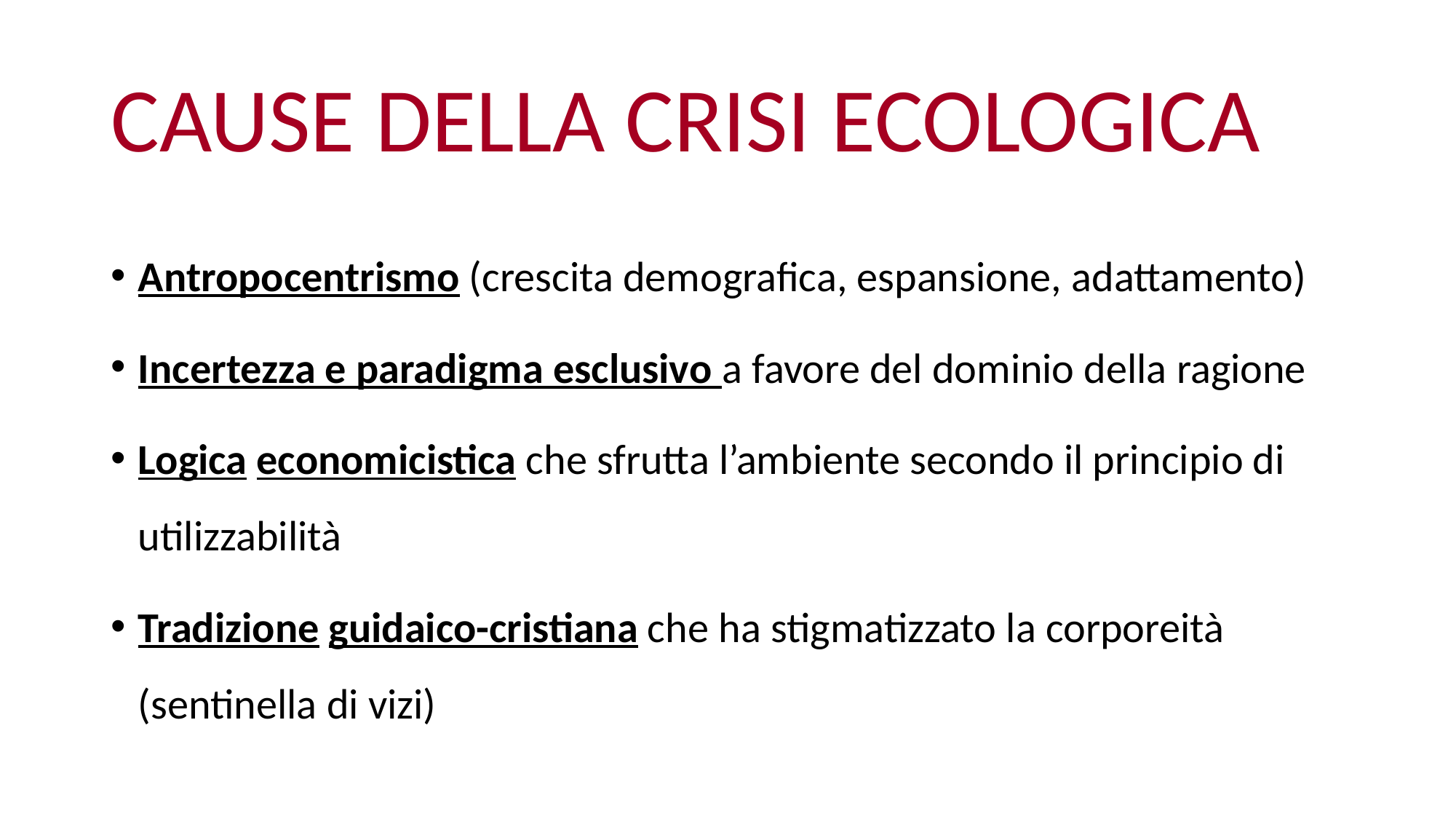

# CAUSE DELLA CRISI ECOLOGICA
Antropocentrismo (crescita demografica, espansione, adattamento)
Incertezza e paradigma esclusivo a favore del dominio della ragione
Logica economicistica che sfrutta l’ambiente secondo il principio di utilizzabilità
Tradizione guidaico-cristiana che ha stigmatizzato la corporeità (sentinella di vizi)